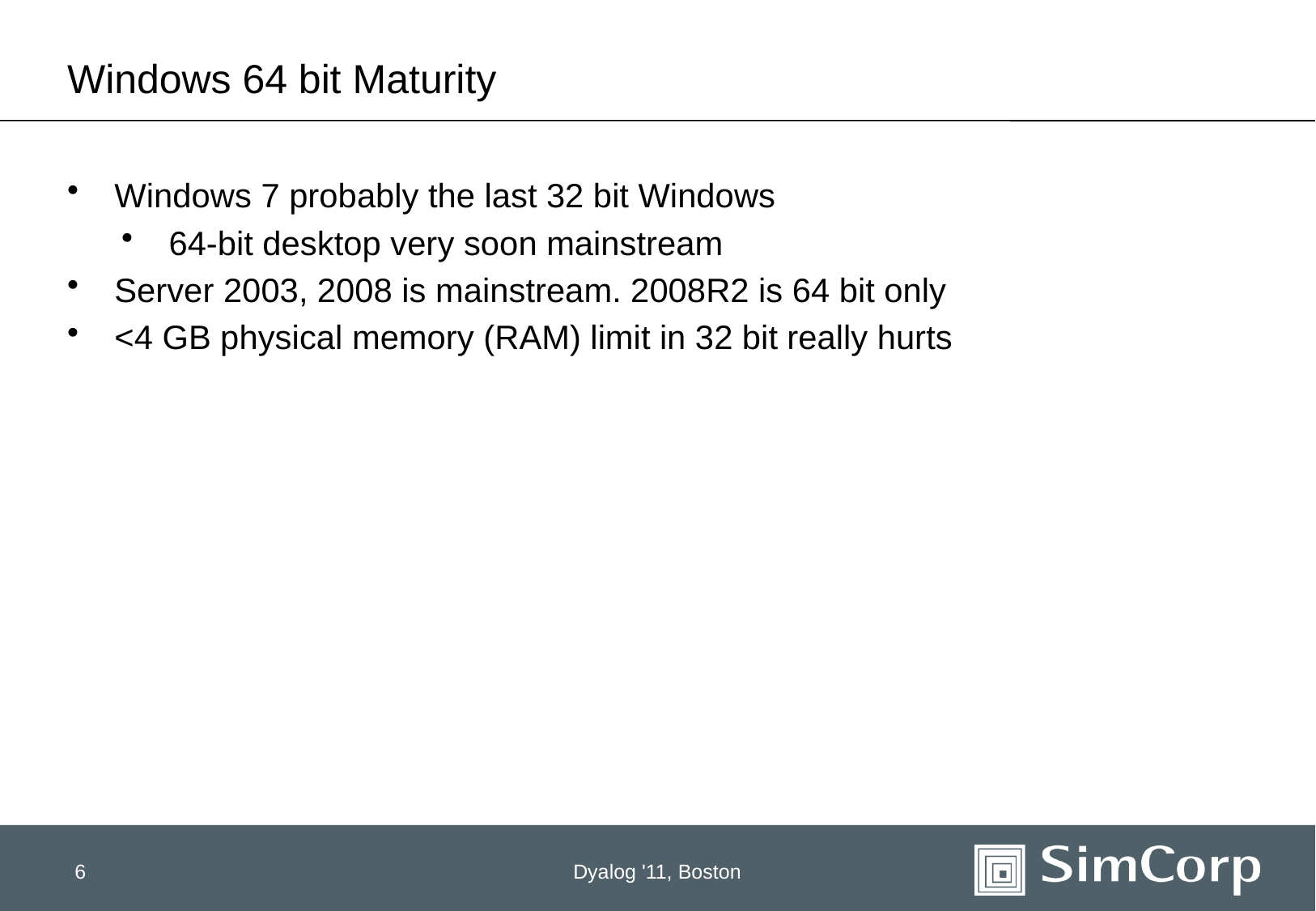

# Windows 64 bit Maturity
Windows 7 probably the last 32 bit Windows
64-bit desktop very soon mainstream
Server 2003, 2008 is mainstream. 2008R2 is 64 bit only
<4 GB physical memory (RAM) limit in 32 bit really hurts

6
Dyalog '11, Boston